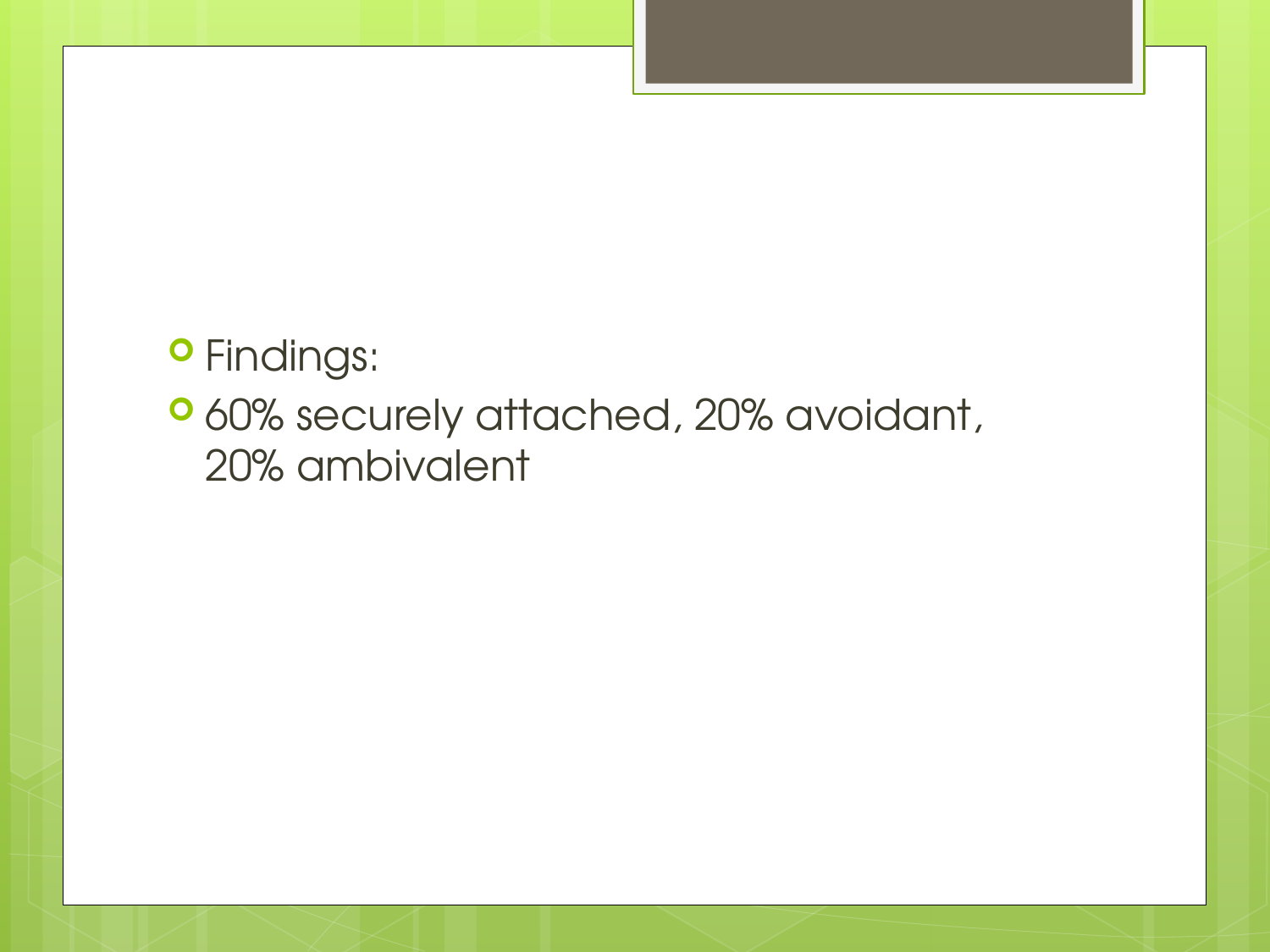

#
Findings:
60% securely attached, 20% avoidant, 20% ambivalent